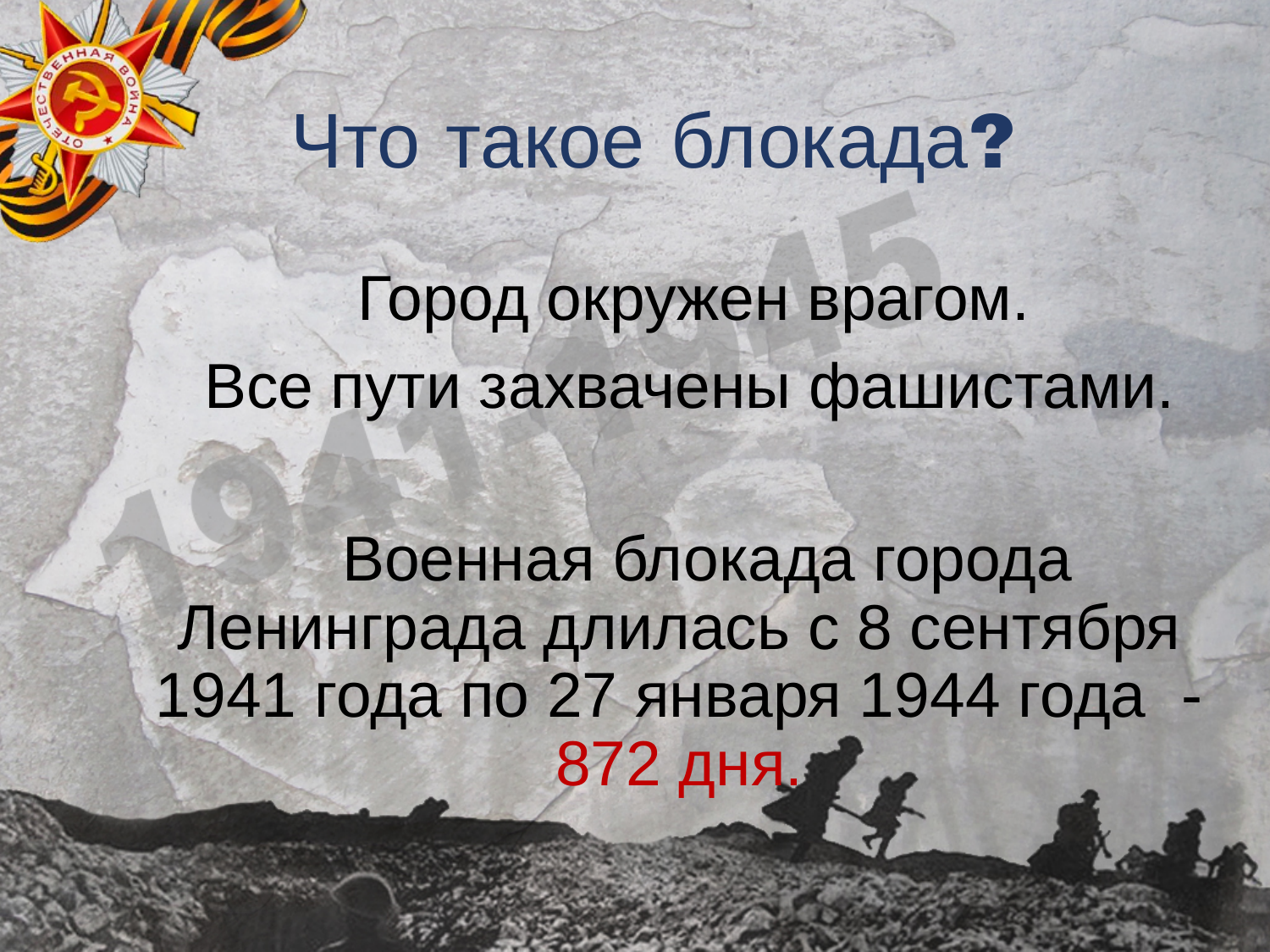

# Что такое блокада?
    Город окружен врагом.
    Все пути захвачены фашистами.

     Военная блокада города Ленинграда длилась с 8 сентября 1941 года по 27 января 1944 года  - 872 дня.